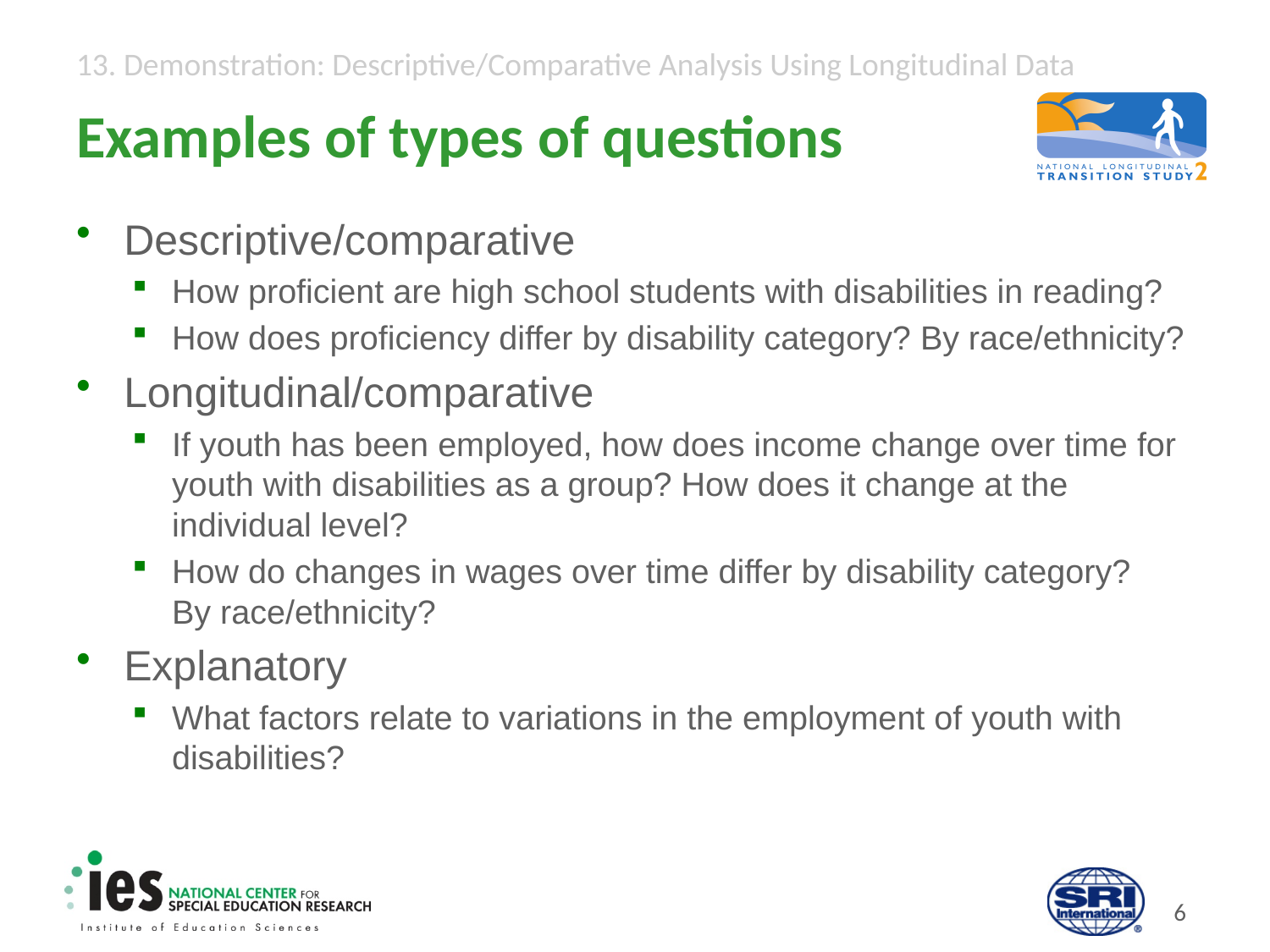

# Examples of types of questions
Descriptive/comparative
How proficient are high school students with disabilities in reading?
How does proficiency differ by disability category? By race/ethnicity?
Longitudinal/comparative
If youth has been employed, how does income change over time for youth with disabilities as a group? How does it change at the individual level?
How do changes in wages over time differ by disability category?
By race/ethnicity?
Explanatory
What factors relate to variations in the employment of youth with disabilities?
6